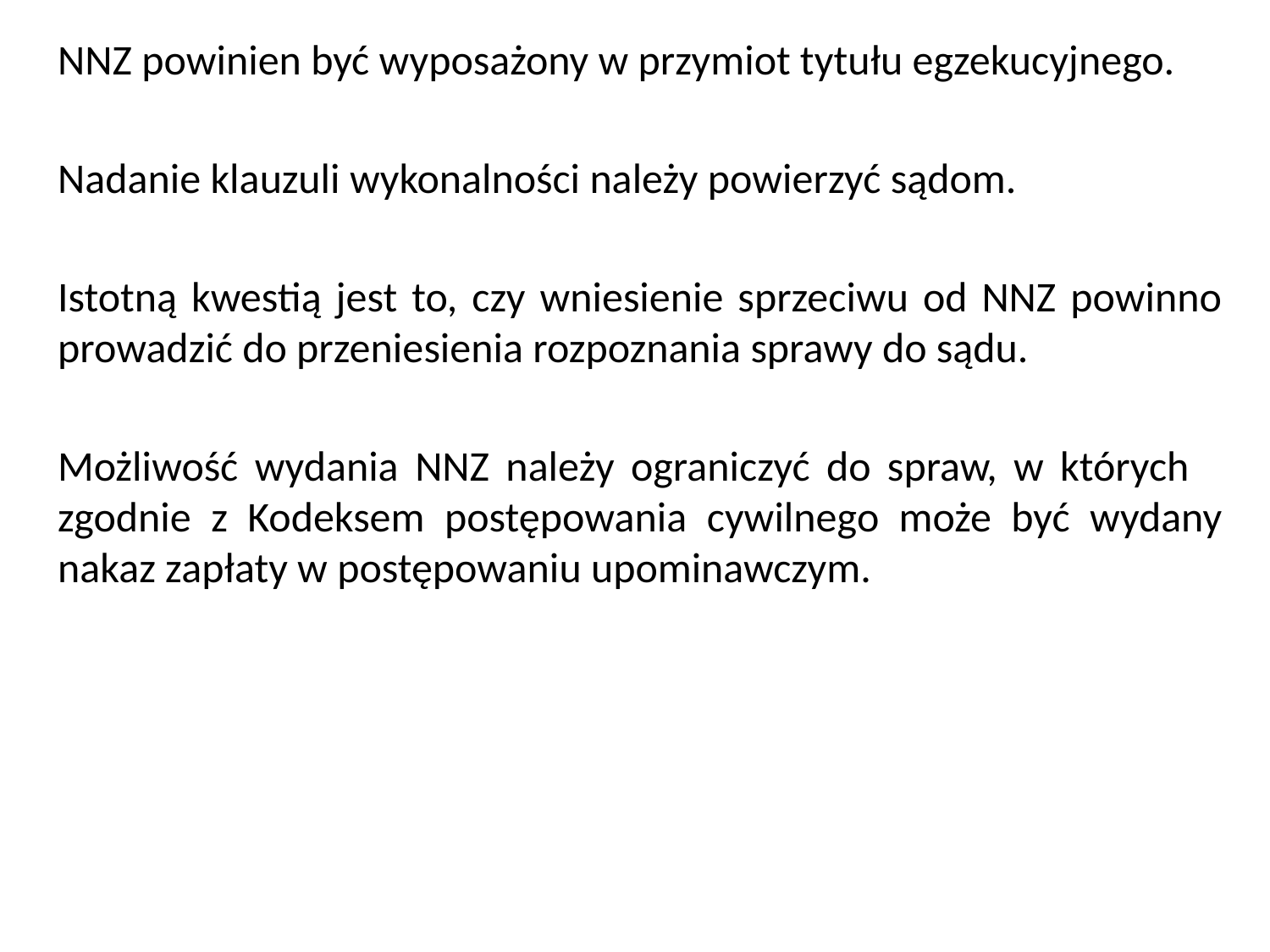

NNZ powinien być wyposażony w przymiot tytułu egzekucyjnego.

Nadanie klauzuli wykonalności należy powierzyć sądom.

Istotną kwestią jest to, czy wniesienie sprzeciwu od NNZ powinno prowadzić do przeniesienia rozpoznania sprawy do sądu.

Możliwość wydania NNZ należy ograniczyć do spraw, w których   zgodnie z Kodeksem postępowania cywilnego może być wydany nakaz zapłaty w postępowaniu upominawczym.